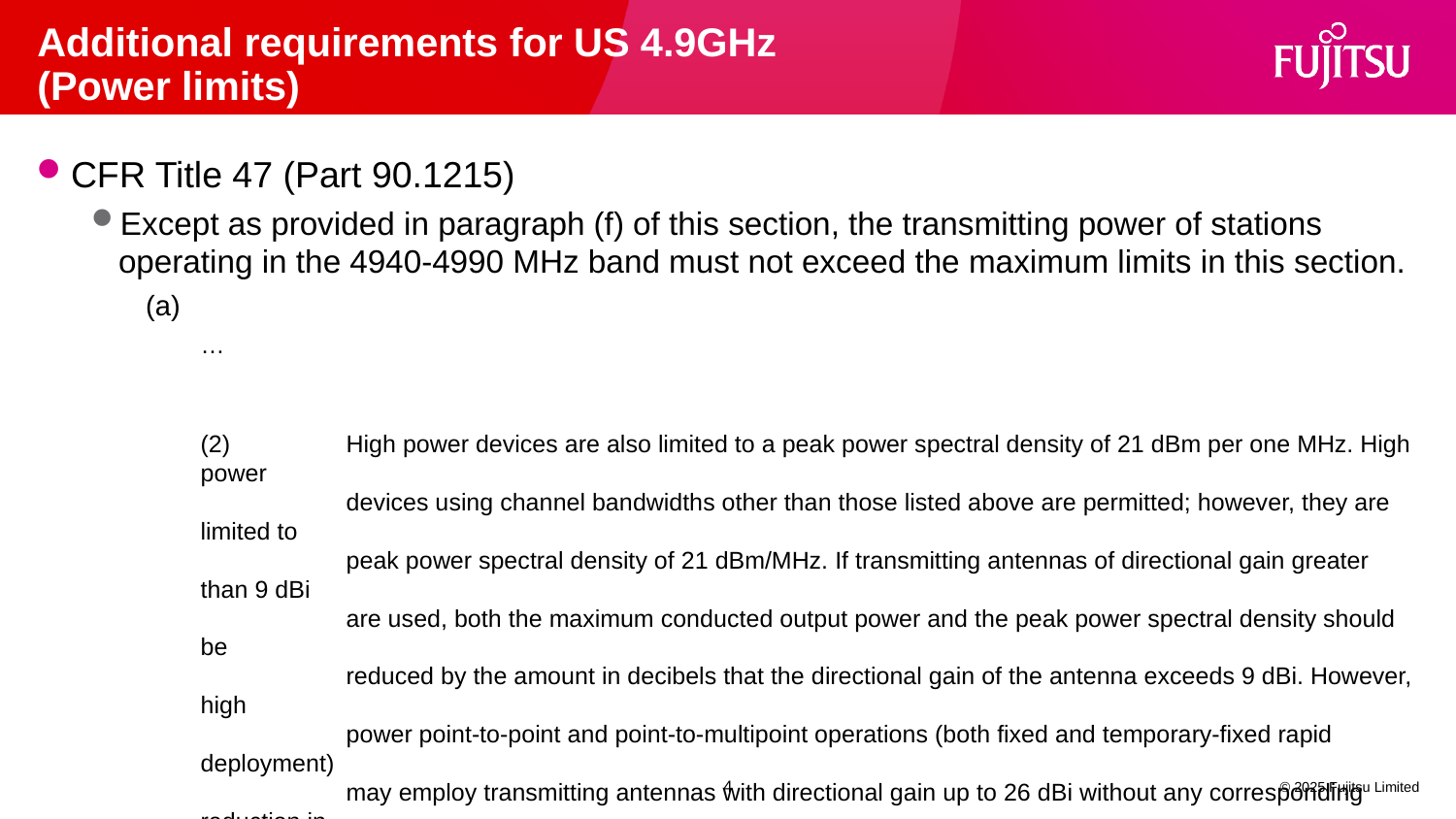

# Additional requirements for US 4.9GHz (Power limits)
CFR Title 47 (Part 90.1215)
Except as provided in paragraph (f) of this section, the transmitting power of stations operating in the 4940-4990 MHz band must not exceed the maximum limits in this section.
(a)
…

(2) 	High power devices are also limited to a peak power spectral density of 21 dBm per one MHz. High power
	devices using channel bandwidths other than those listed above are permitted; however, they are limited to
	peak power spectral density of 21 dBm/MHz. If transmitting antennas of directional gain greater than 9 dBi
	are used, both the maximum conducted output power and the peak power spectral density should be
	reduced by the amount in decibels that the directional gain of the antenna exceeds 9 dBi. However, high
	power point-to-point and point-to-multipoint operations (both fixed and temporary-fixed rapid deployment)
	may employ transmitting antennas with directional gain up to 26 dBi without any corresponding reduction in
	the maximum conducted output power or spectral density. Corresponding reduction in the maximum
	conducted output power and peak power spectral density should be the amount in decibels that the
	directional gain of the antenna exceeds 26 dBi.
4
© 2025 Fujitsu Limited